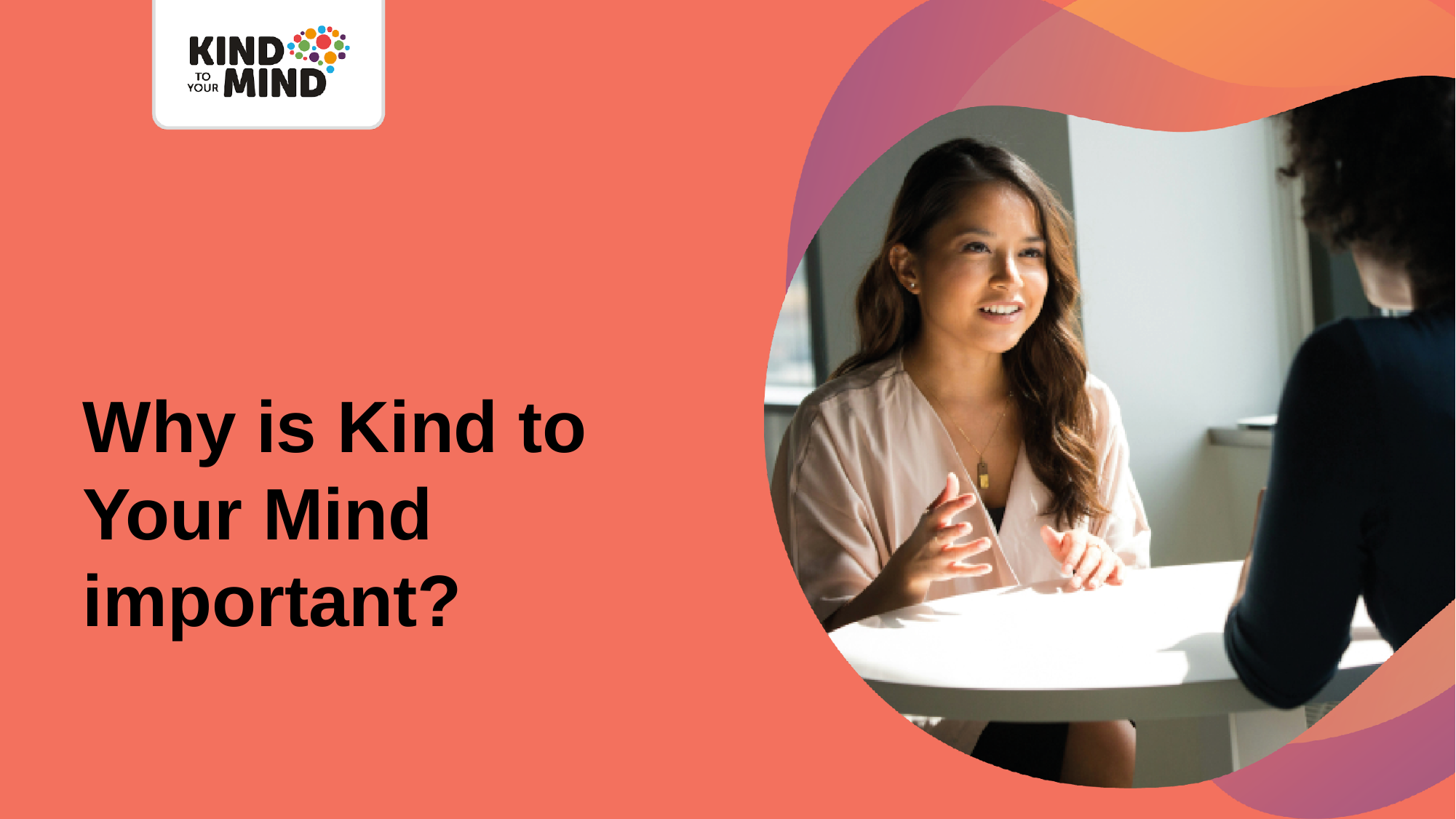

Why is Kind to Your Mind important?